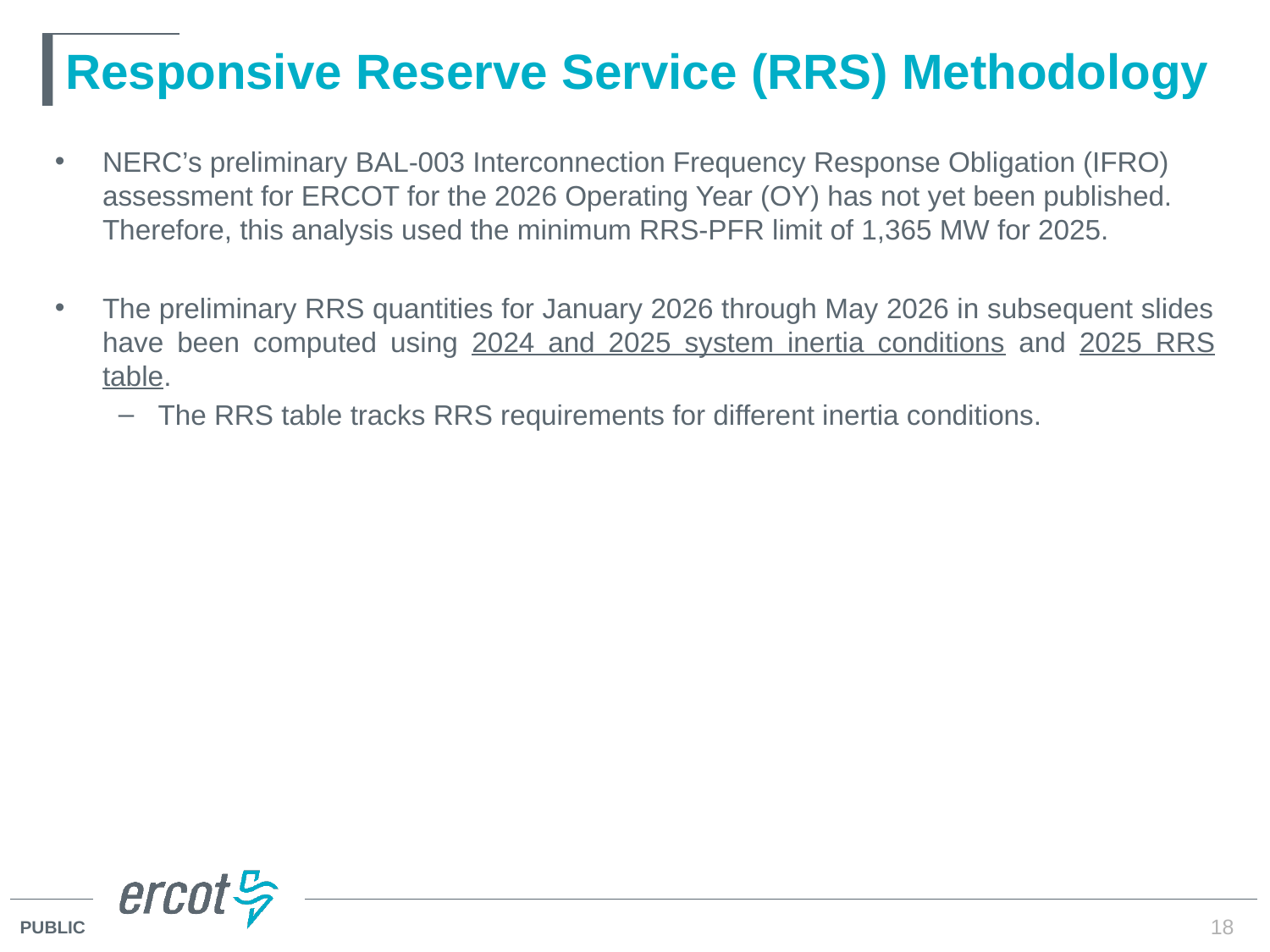

# Responsive Reserve Service (RRS) Methodology
NERC’s preliminary BAL-003 Interconnection Frequency Response Obligation (IFRO) assessment for ERCOT for the 2026 Operating Year (OY) has not yet been published. Therefore, this analysis used the minimum RRS-PFR limit of 1,365 MW for 2025.

The preliminary RRS quantities for January 2026 through May 2026 in subsequent slides have been computed using 2024 and 2025 system inertia conditions and 2025 RRS table.
The RRS table tracks RRS requirements for different inertia conditions.
18